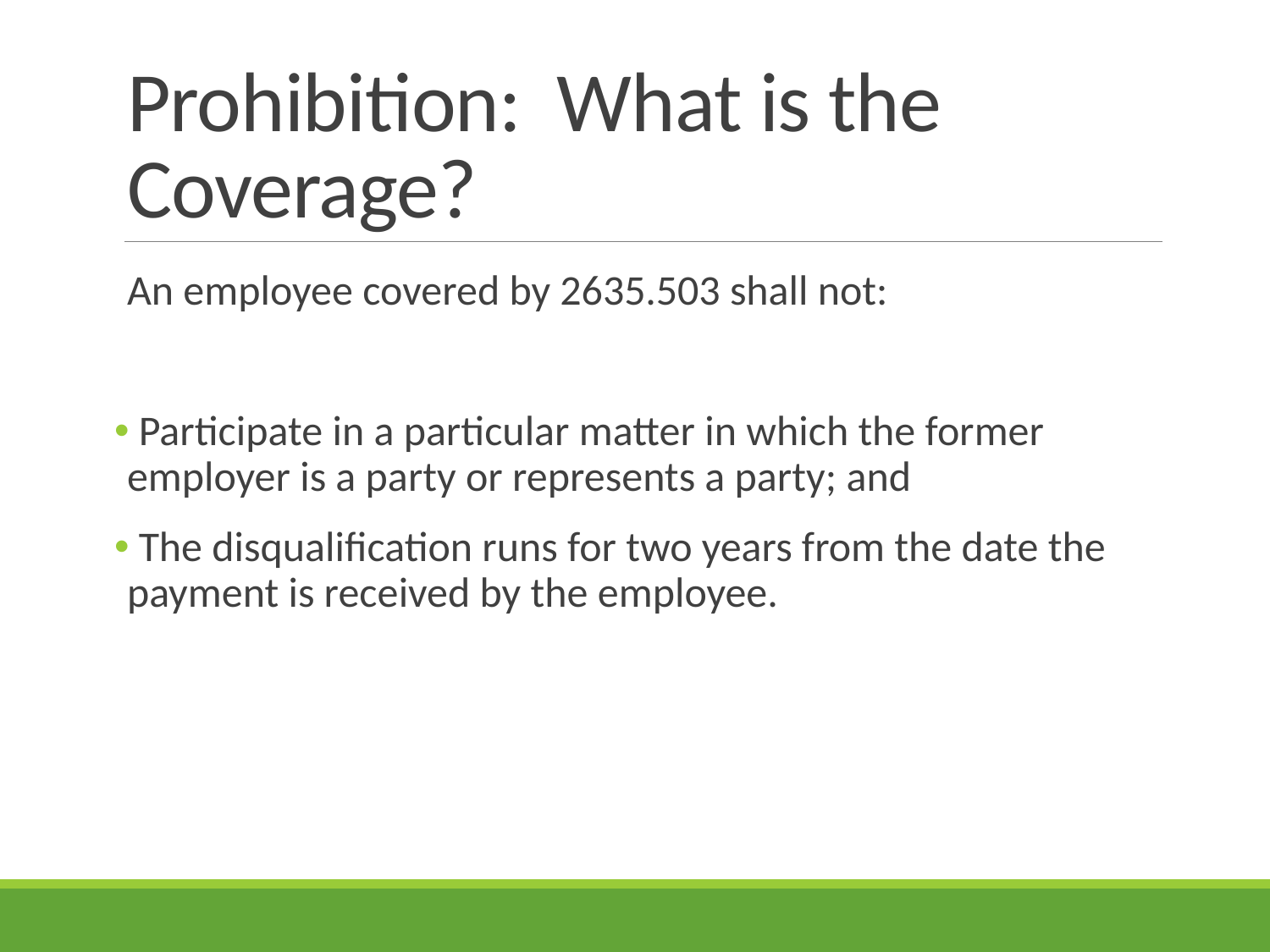

# Prohibition:  What is the Coverage?
An employee covered by 2635.503 shall not:

 Participate in a particular matter in which the former employer is a party or represents a party; and
 The disqualification runs for two years from the date the payment is received by the employee.